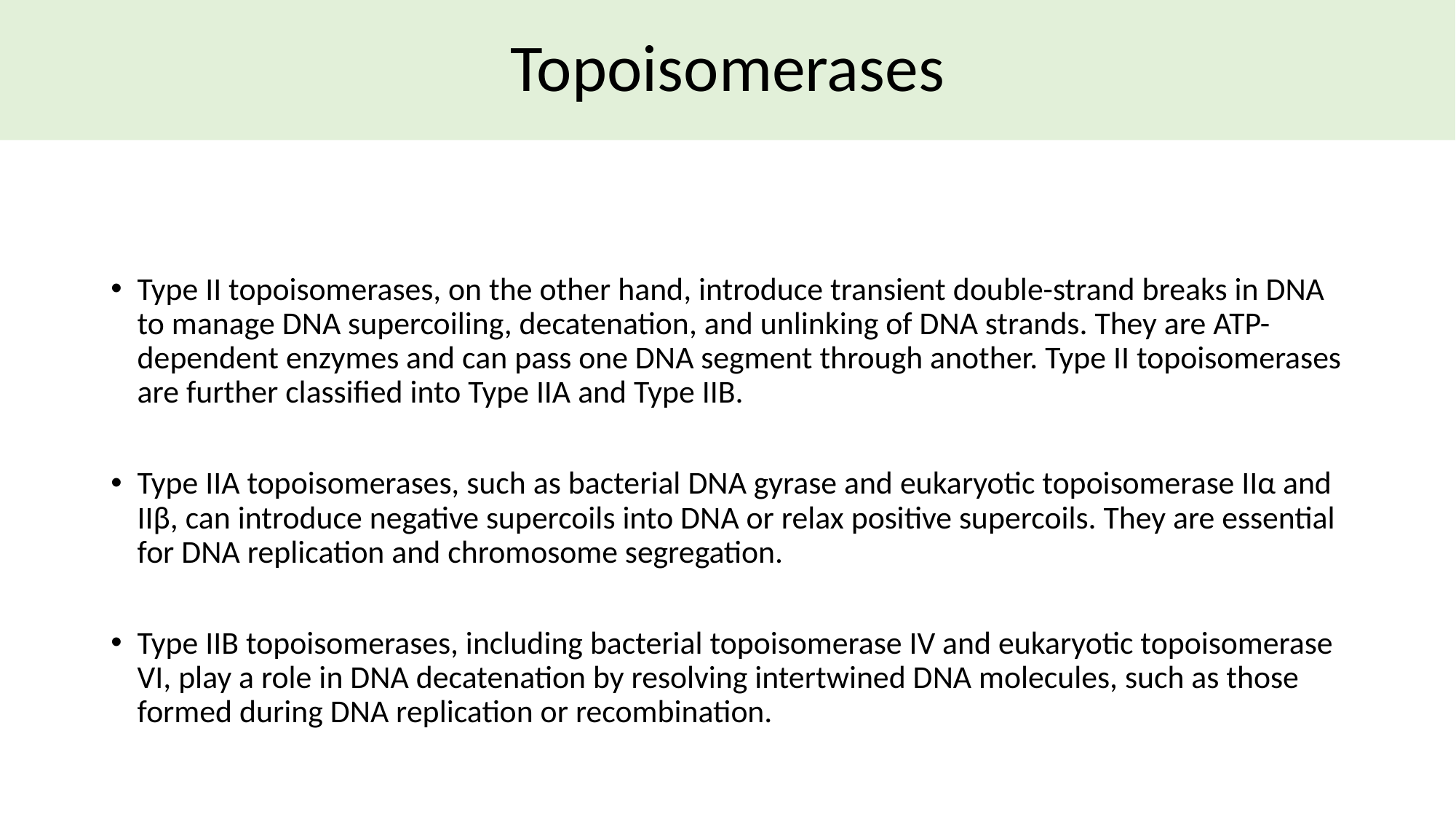

# Topoisomerases

Type II topoisomerases, on the other hand, introduce transient double-strand breaks in DNA to manage DNA supercoiling, decatenation, and unlinking of DNA strands. They are ATP-dependent enzymes and can pass one DNA segment through another. Type II topoisomerases are further classified into Type IIA and Type IIB.

Type IIA topoisomerases, such as bacterial DNA gyrase and eukaryotic topoisomerase IIα and IIβ, can introduce negative supercoils into DNA or relax positive supercoils. They are essential for DNA replication and chromosome segregation.

Type IIB topoisomerases, including bacterial topoisomerase IV and eukaryotic topoisomerase VI, play a role in DNA decatenation by resolving intertwined DNA molecules, such as those formed during DNA replication or recombination.